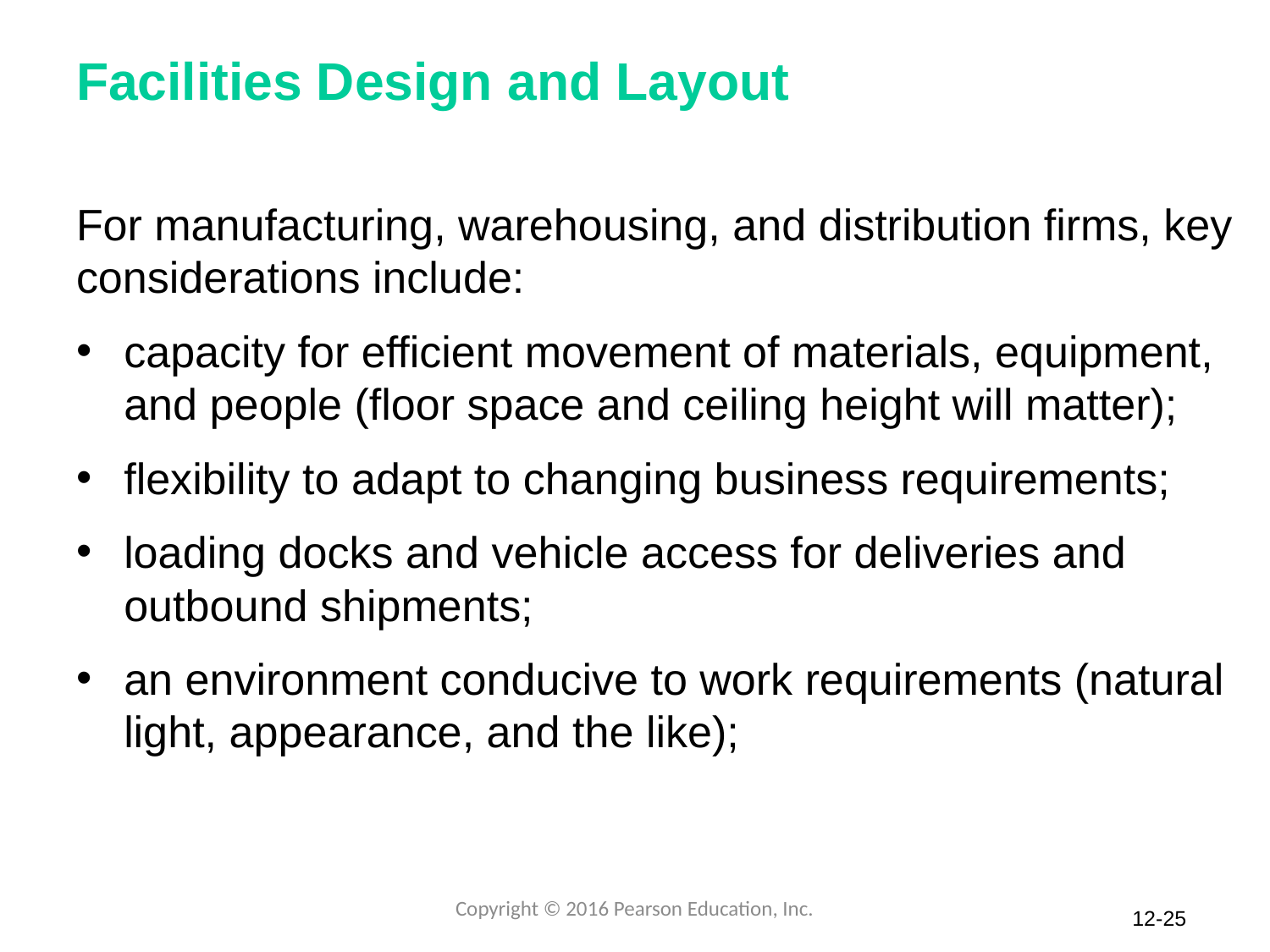

# Facilities Design and Layout
For manufacturing, warehousing, and distribution firms, key considerations include:

capacity for efficient movement of materials, equipment, and people (floor space and ceiling height will matter);

flexibility to adapt to changing business requirements;

loading docks and vehicle access for deliveries and outbound shipments;

an environment conducive to work requirements (natural light, appearance, and the like);
Copyright © 2016 Pearson Education, Inc.